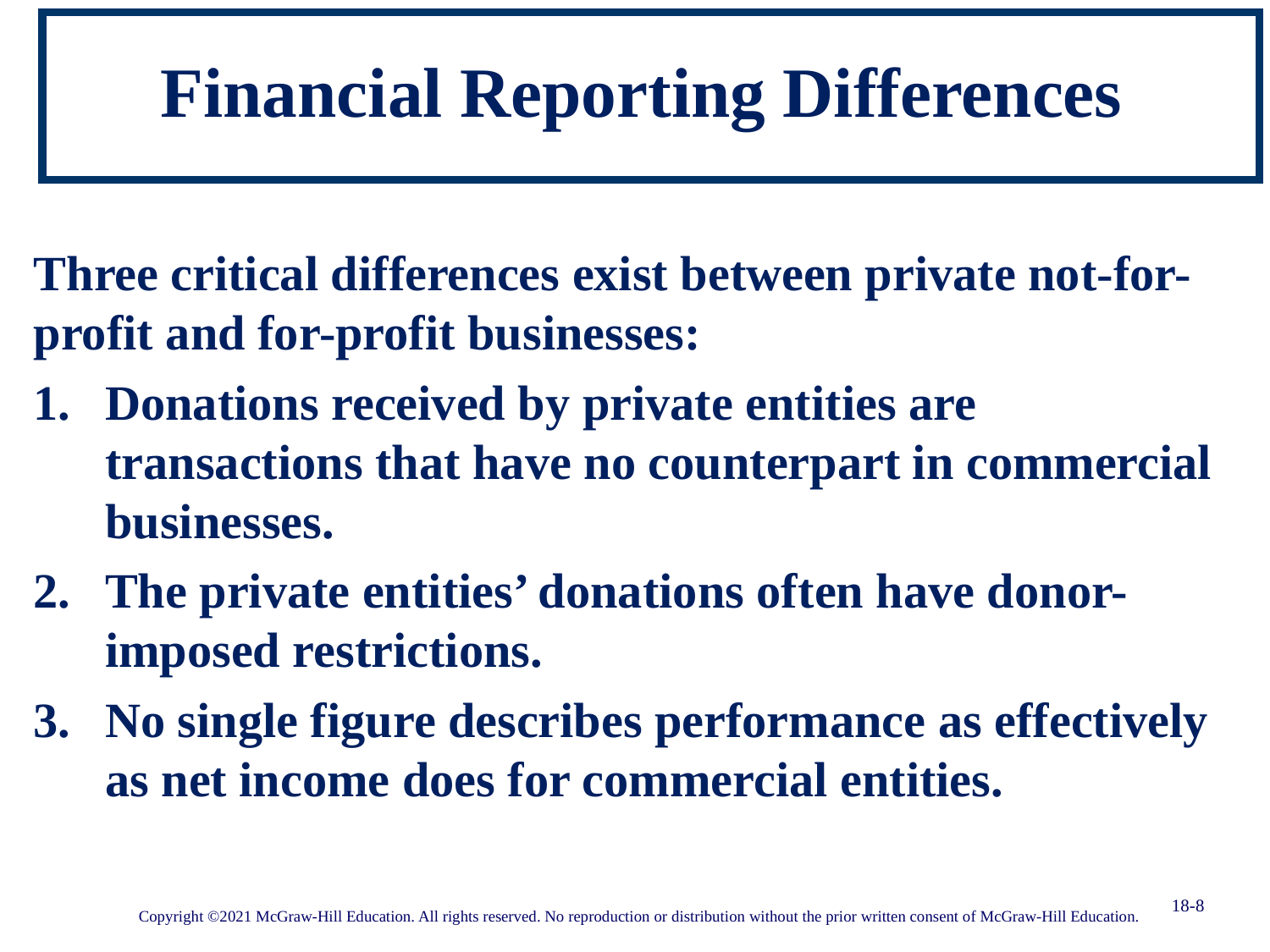

# Financial Reporting Differences
Three critical differences exist between private not-for-profit and for-profit businesses:
Donations received by private entities are transactions that have no counterpart in commercial businesses.
The private entities’ donations often have donor-imposed restrictions.
No single figure describes performance as effectively as net income does for commercial entities.
18-8
Copyright ©2021 McGraw-Hill Education. All rights reserved. No reproduction or distribution without the prior written consent of McGraw-Hill Education.